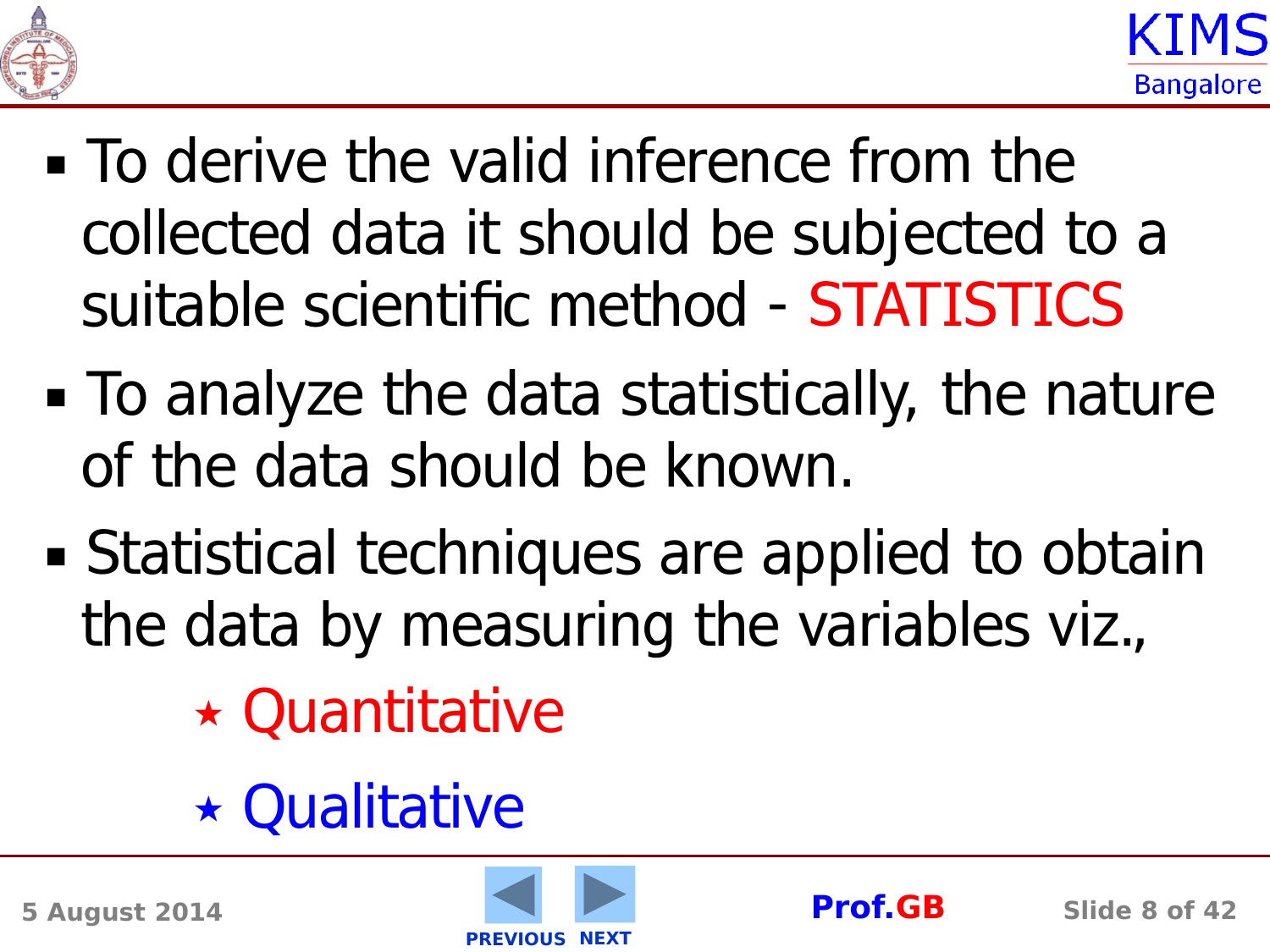

▪ To derive the valid inference from the
  collected data it should be subjected to a
  suitable scientific method - STATISTICS
▪ To analyze the data statistically, the nature
  of the data should be known.
▪ Statistical techniques are applied to obtain
  the data by measuring the variables viz.,
	٭ Quantitative
	٭ Qualitative
5 August 2014